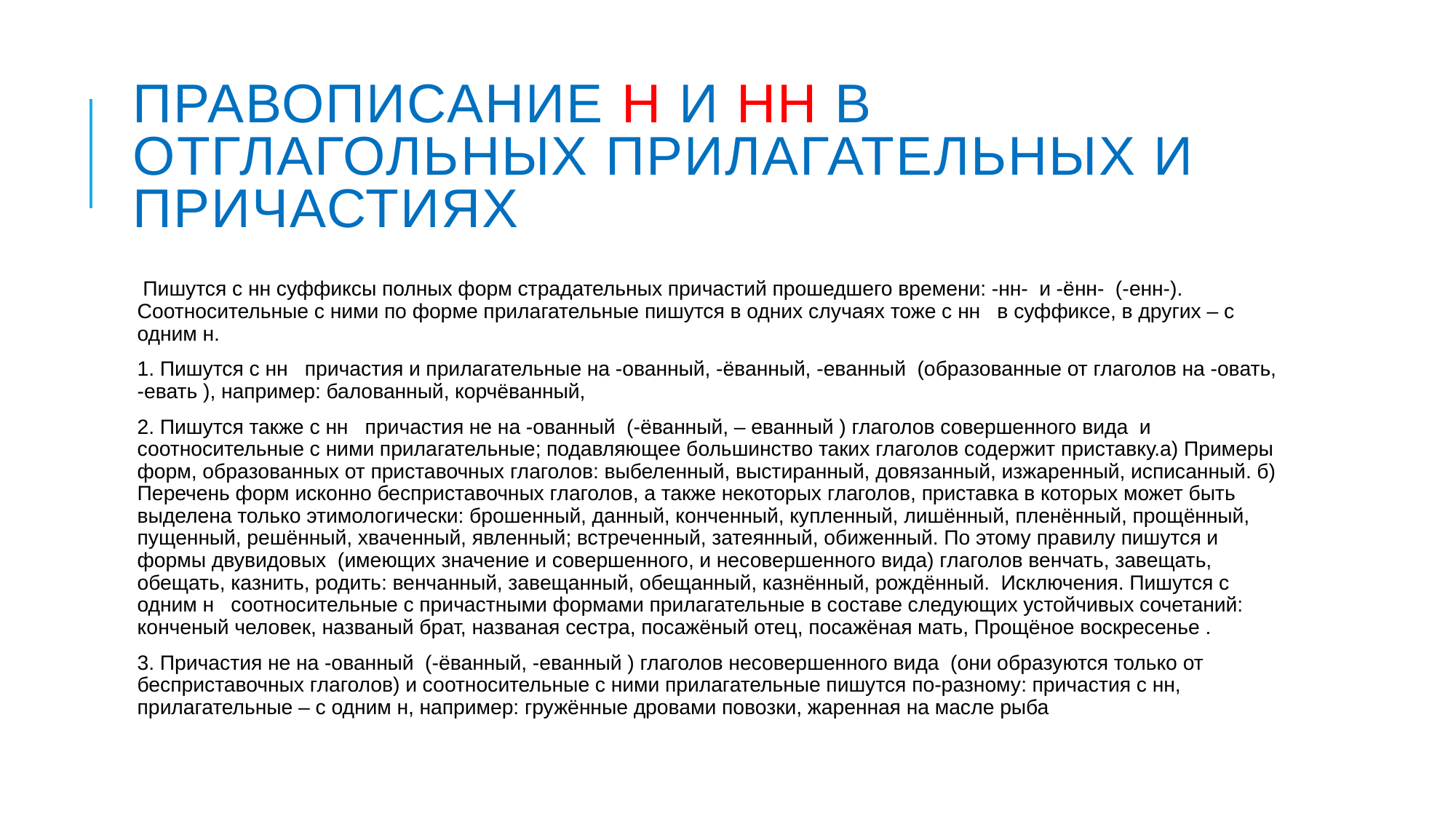

# Правописание Н и НН в отглагольных прилагательных и причастиях
 Пишутся с нн суффиксы полных форм страдательных причастий прошедшего времени: -нн-  и -ённ-  (-енн-). Соотносительные с ними по форме прилагательные пишутся в одних случаях тоже с нн   в суффиксе, в других – с одним н.
1. Пишутся с нн   причастия и прилагательные на -ованный, -ёванный, -еванный  (образованные от глаголов на -овать, -евать ), например: балованный, корчёванный,
2. Пишутся также с нн   причастия не на -ованный  (-ёванный, – еванный ) глаголов совершенного вида  и соотносительные с ними прилагательные; подавляющее большинство таких глаголов содержит приставку.а) Примеры форм, образованных от приставочных глаголов: выбеленный, выстиранный, довязанный, изжаренный, исписанный. б) Перечень форм исконно бесприставочных глаголов, а также некоторых глаголов, приставка в которых может быть выделена только этимологически: брошенный, данный, конченный, купленный, лишённый, пленённый, прощённый, пущенный, решённый, хваченный, явленный; встреченный, затеянный, обиженный. По этому правилу пишутся и формы двувидовых  (имеющих значение и совершенного, и несовершенного вида) глаголов венчать, завещать, обещать, казнить, родить: венчанный, завещанный, обещанный, казнённый, рождённый.  Исключения. Пишутся с одним н   соотносительные с причастными формами прилагательные в составе следующих устойчивых сочетаний: конченый человек, названый брат, названая сестра, посажёный отец, посажёная мать, Прощёное воскресенье .
3. Причастия не на -ованный  (-ёванный, -еванный ) глаголов несовершенного вида  (они образуются только от бесприставочных глаголов) и соотносительные с ними прилагательные пишутся по-разному: причастия с нн, прилагательные – с одним н, например: гружённые дровами повозки, жаренная на масле рыба